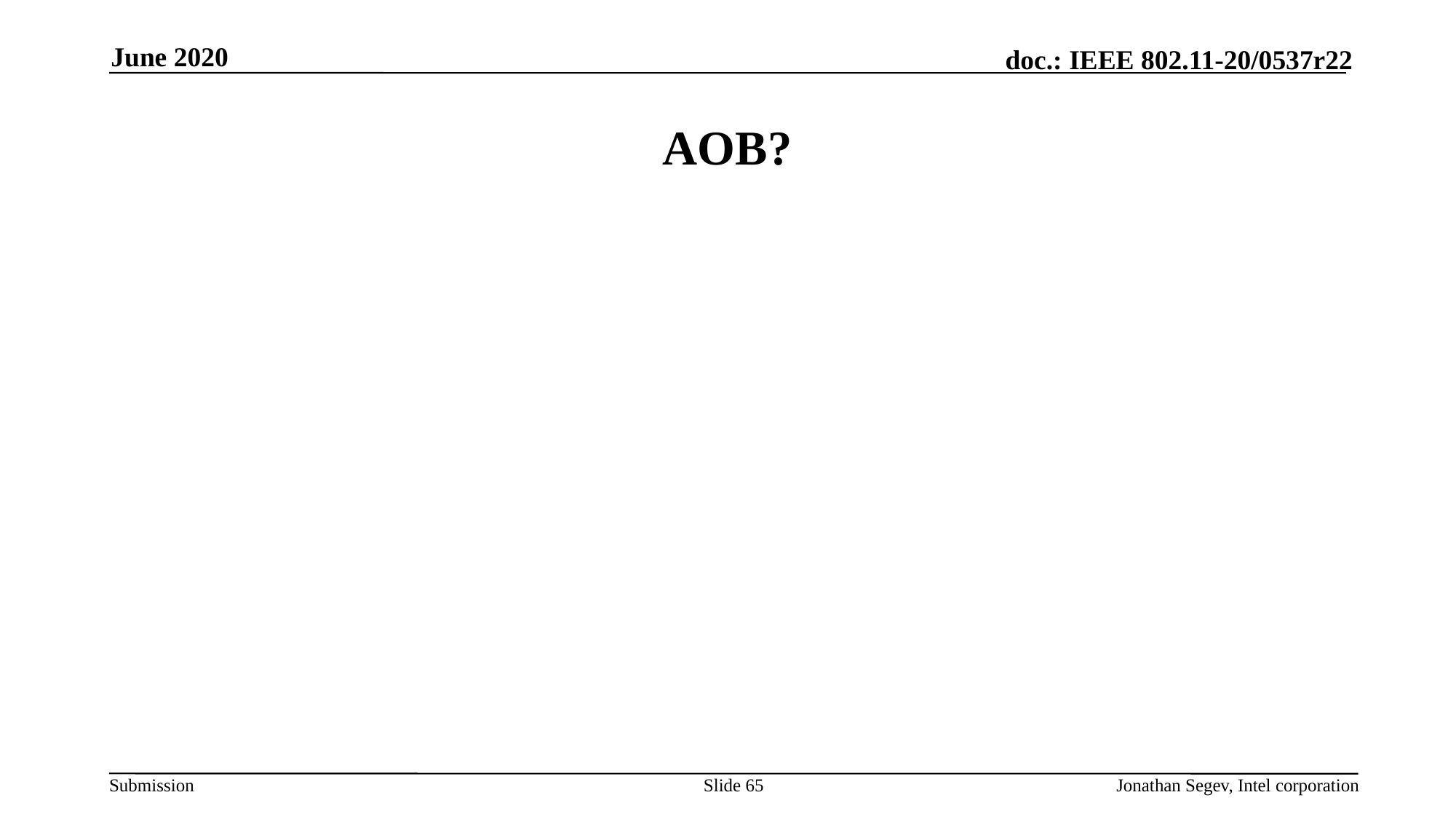

June 2020
# AOB?

Slide 65
Jonathan Segev, Intel corporation